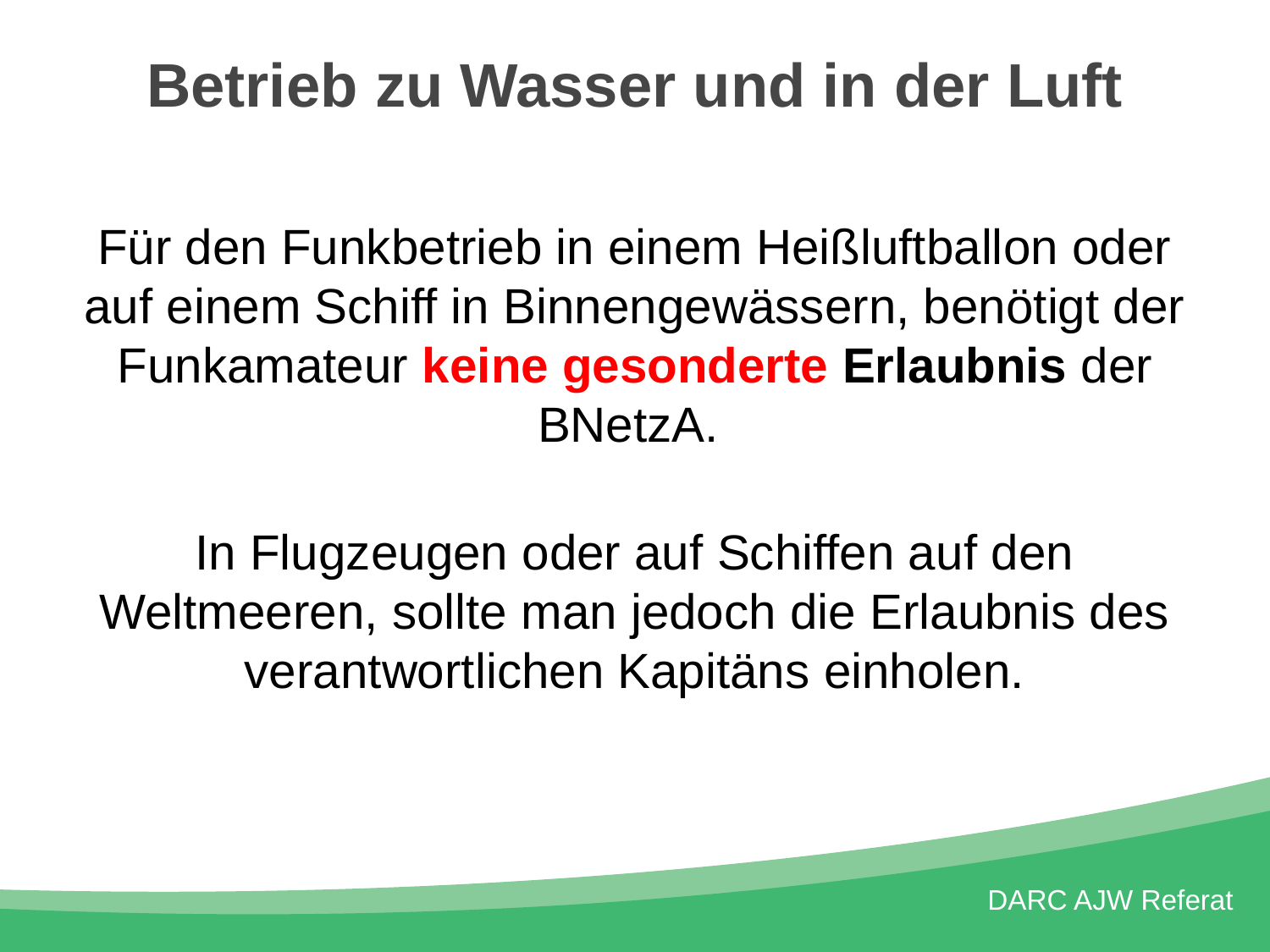

# Betrieb zu Wasser und in der Luft
Für den Funkbetrieb in einem Heißluftballon oder auf einem Schiff in Binnengewässern, benötigt der Funkamateur keine gesonderte Erlaubnis der BNetzA.
In Flugzeugen oder auf Schiffen auf den Weltmeeren, sollte man jedoch die Erlaubnis des verantwortlichen Kapitäns einholen.